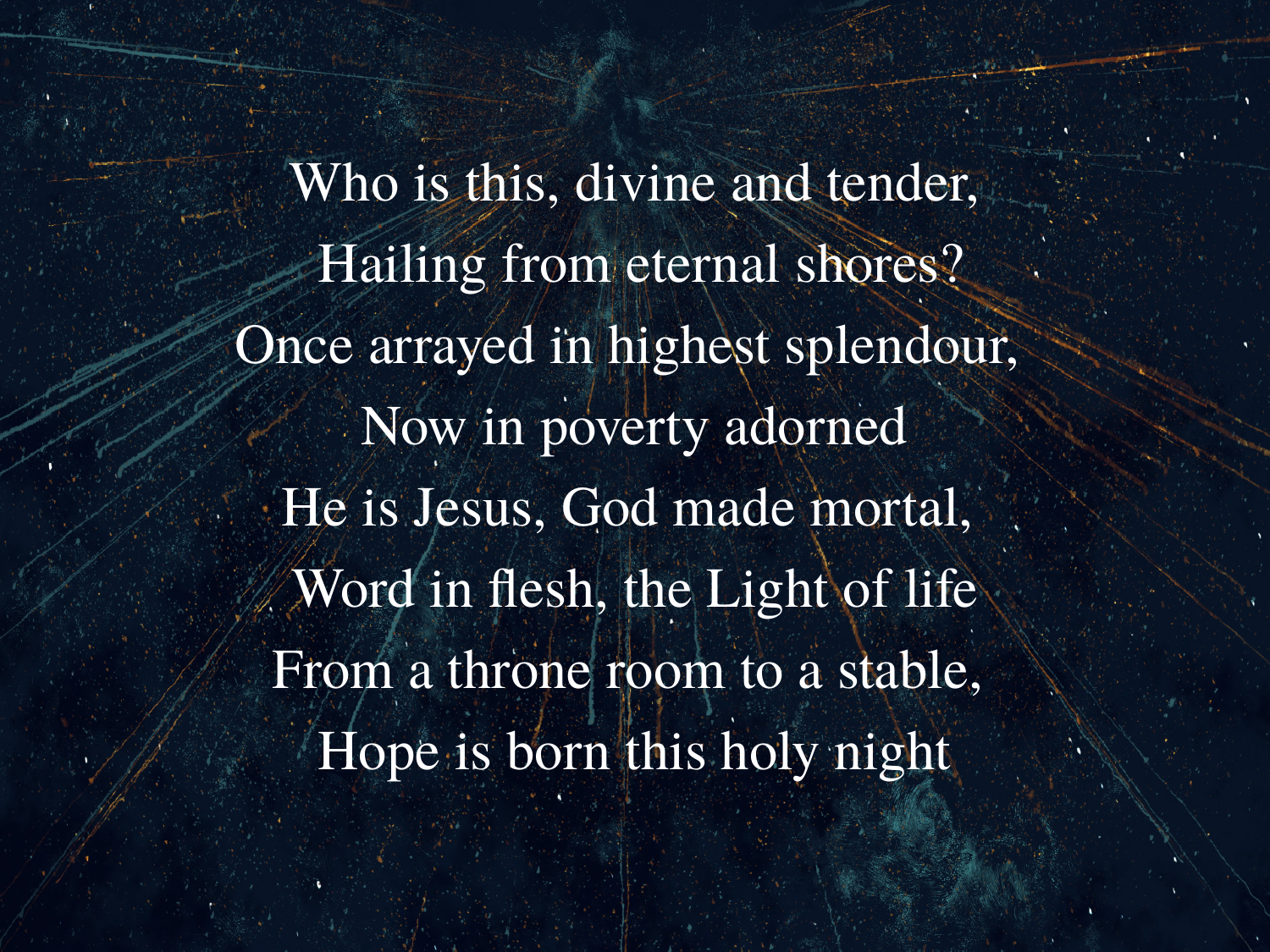

# Who is this, divine and tender, Hailing from eternal shores? Once arrayed in highest splendour, Now in poverty adorned He is Jesus, God made mortal, Word in flesh, the Light of life From a throne room to a stable, Hope is born this holy night